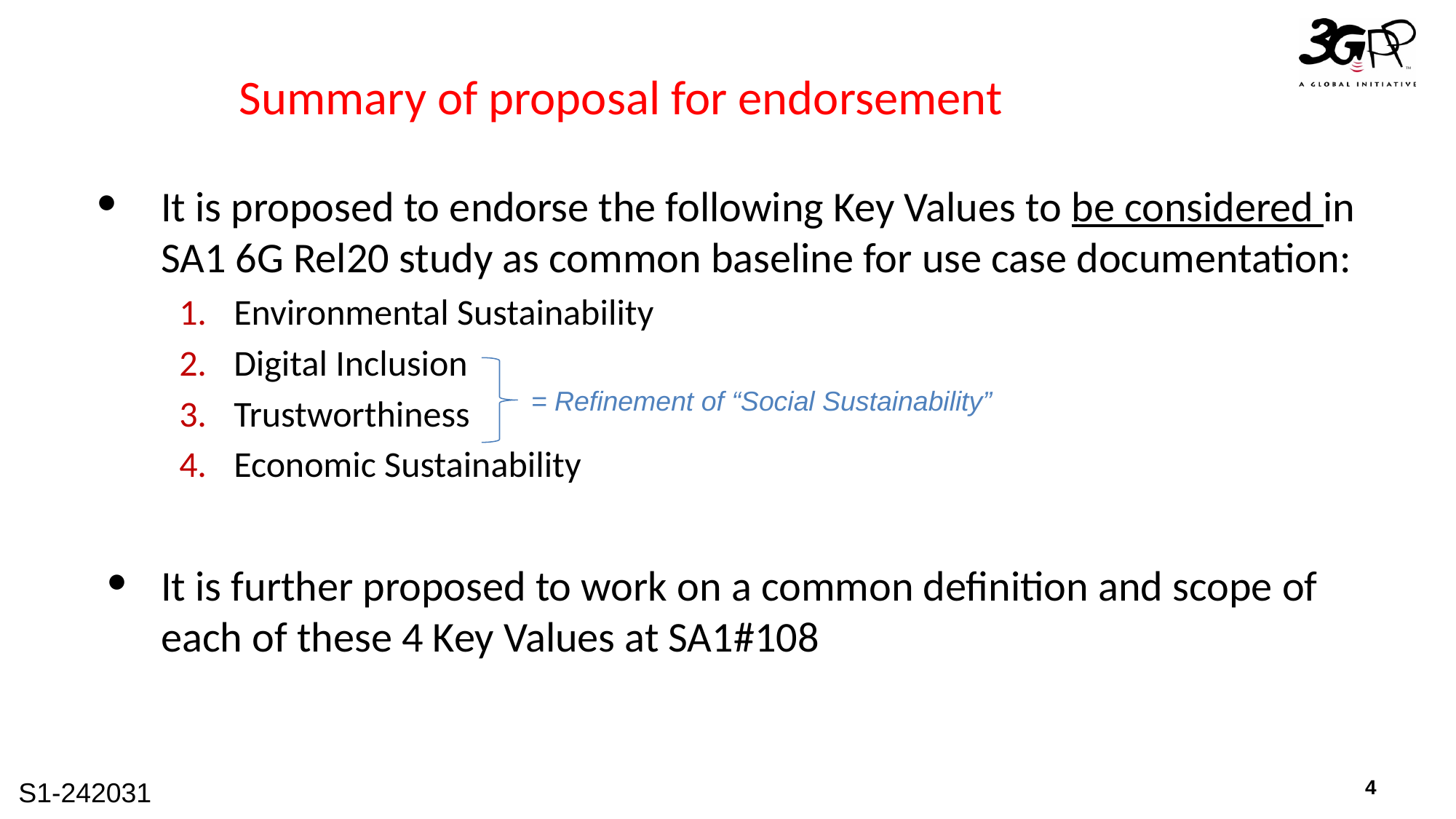

# Summary of proposal for endorsement
It is proposed to endorse the following Key Values to be considered in SA1 6G Rel20 study as common baseline for use case documentation:
Environmental Sustainability
Digital Inclusion
Trustworthiness
Economic Sustainability

It is further proposed to work on a common definition and scope of each of these 4 Key Values at SA1#108

= Refinement of “Social Sustainability”